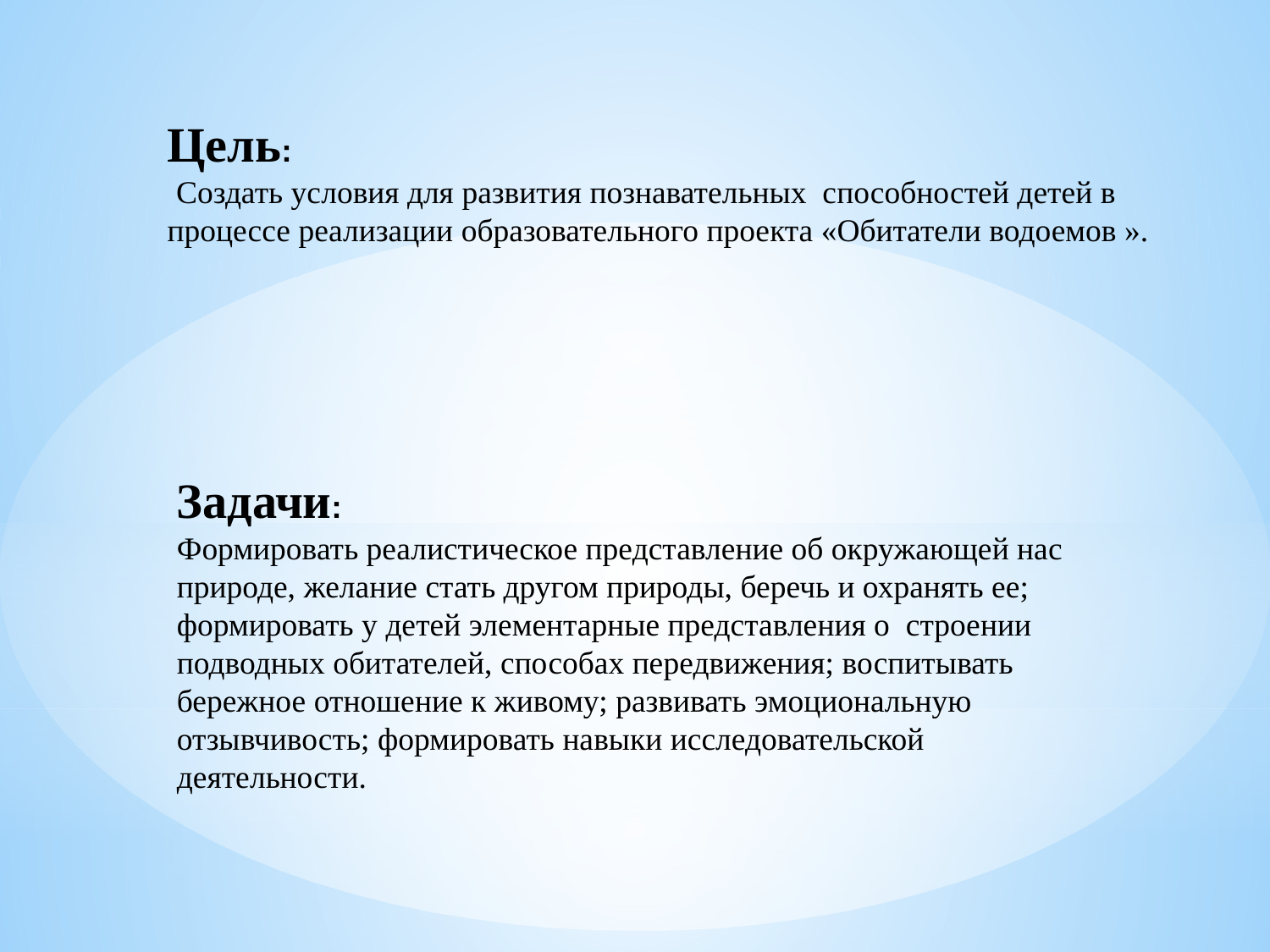

Цель:
 Создать условия для развития познавательных  способностей детей в процессе реализации образовательного проекта «Обитатели водоемов ».
Задачи:
Формировать реалистическое представление об окружающей нас природе, желание стать другом природы, беречь и охранять ее; формировать у детей элементарные представления о  строении подводных обитателей, способах передвижения; воспитывать бережное отношение к живому; развивать эмоциональную отзывчивость; формировать навыки исследовательской деятельности.